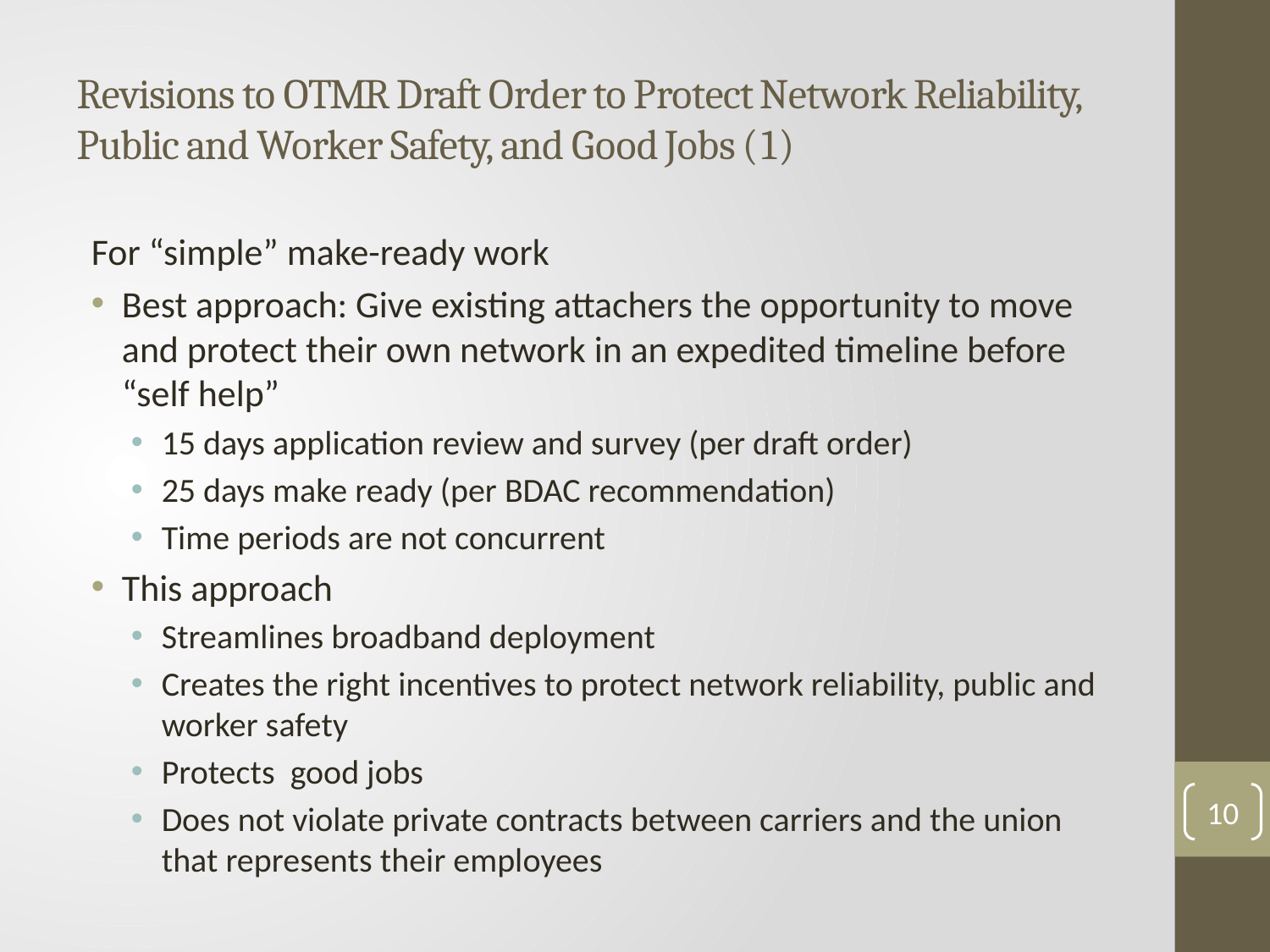

# Revisions to OTMR Draft Order to Protect Network Reliability, Public and Worker Safety, and Good Jobs (1)
For “simple” make-ready work
Best approach: Give existing attachers the opportunity to move and protect their own network in an expedited timeline before “self help”
15 days application review and survey (per draft order)
25 days make ready (per BDAC recommendation)
Time periods are not concurrent
This approach
Streamlines broadband deployment
Creates the right incentives to protect network reliability, public and worker safety
Protects  good jobs
Does not violate private contracts between carriers and the union that represents their employees
10